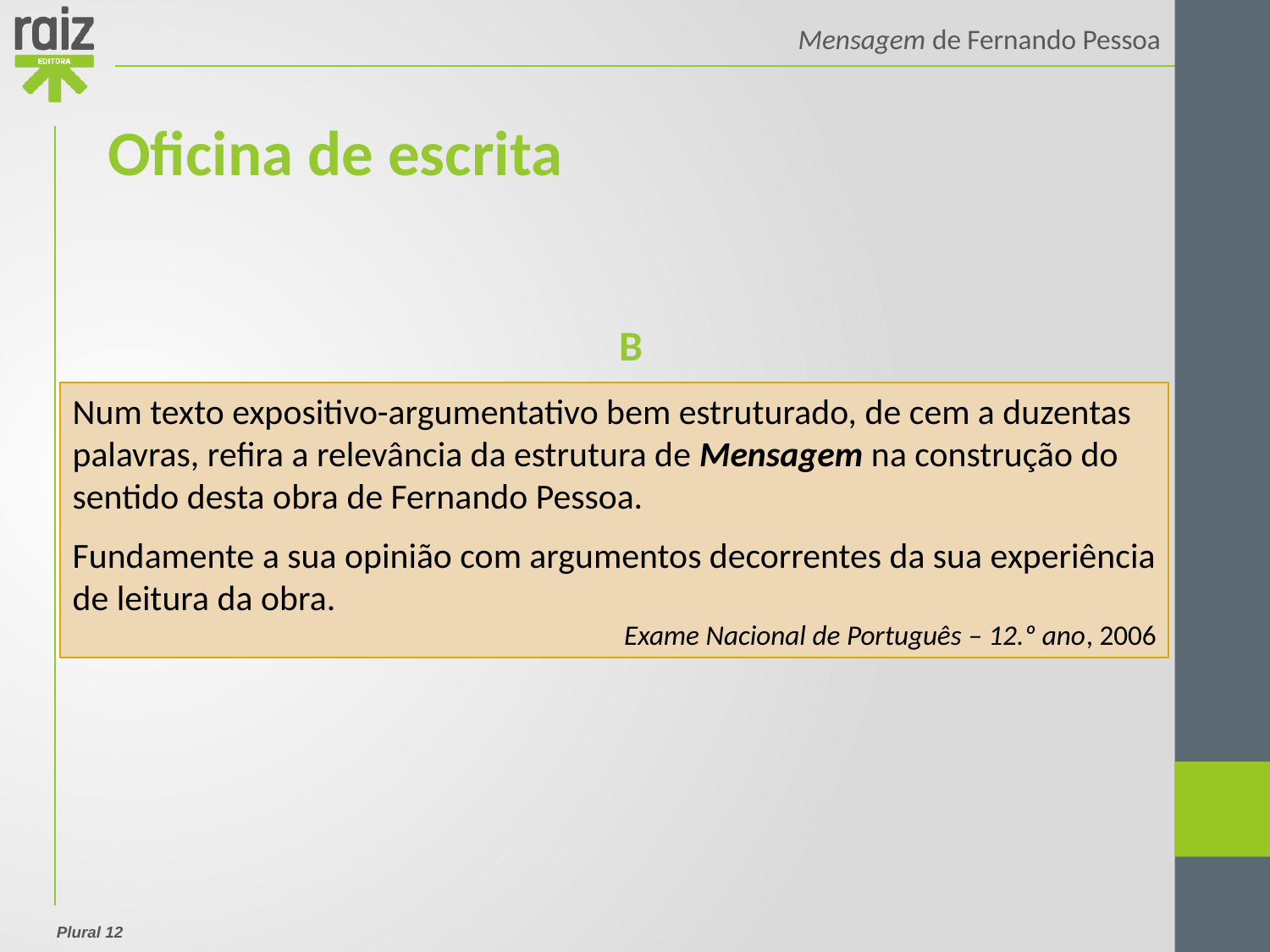

Oficina de escrita
B
Num texto expositivo-argumentativo bem estruturado, de cem a duzentas palavras, refira a relevância da estrutura de Mensagem na construção do sentido desta obra de Fernando Pessoa.

Fundamente a sua opinião com argumentos decorrentes da sua experiência de leitura da obra.
Exame Nacional de Português – 12.º ano, 2006